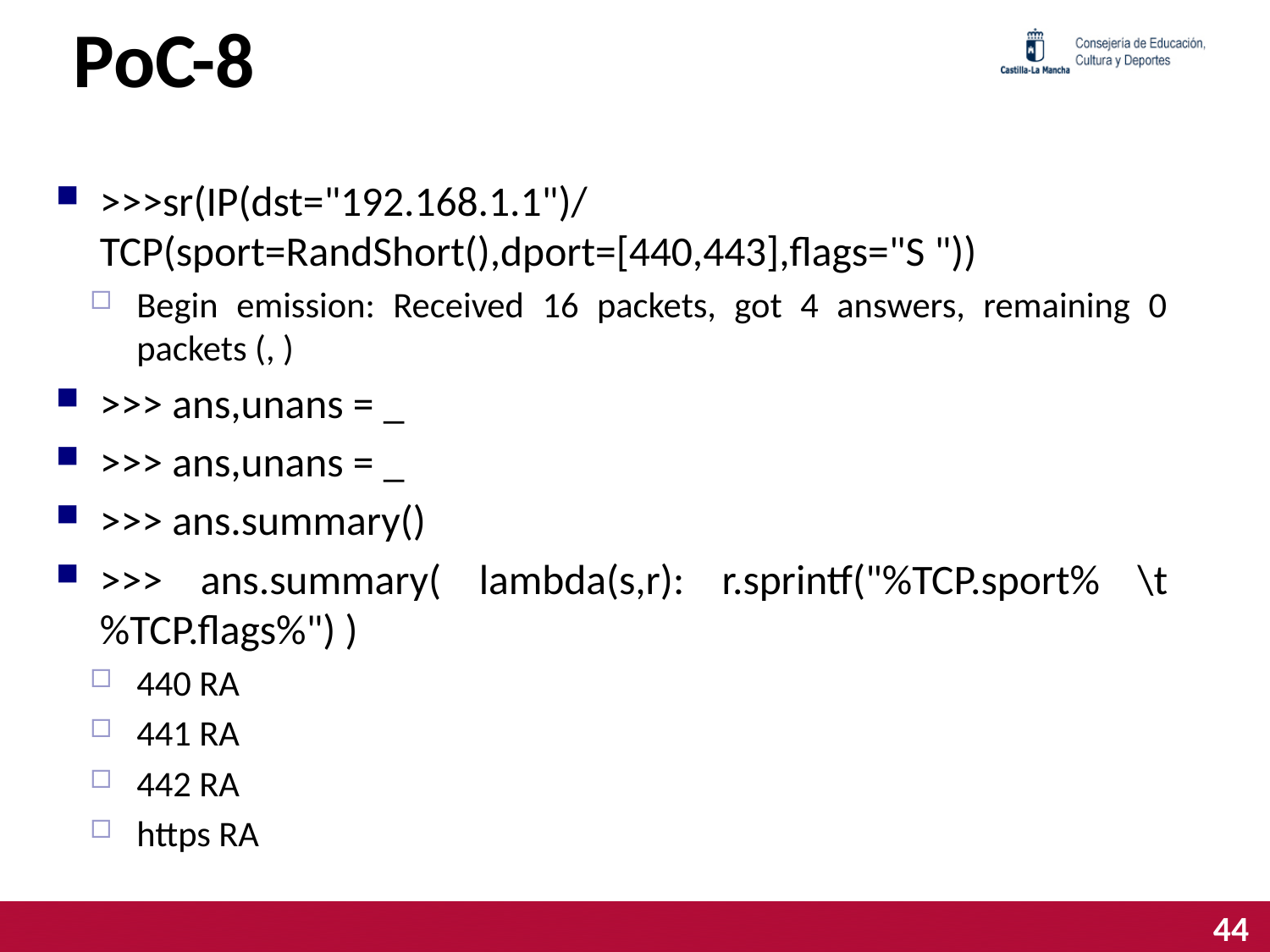

# PoC-8
>>>sr(IP(dst="192.168.1.1")/TCP(sport=RandShort(),dport=[440,443],flags="S "))
Begin emission: Received 16 packets, got 4 answers, remaining 0 packets (, )
>>> ans,unans = _
>>> ans,unans = _
>>> ans.summary()
>>> ans.summary( lambda(s,r): r.sprintf("%TCP.sport% \t %TCP.flags%") )
440 RA
441 RA
442 RA
https RA